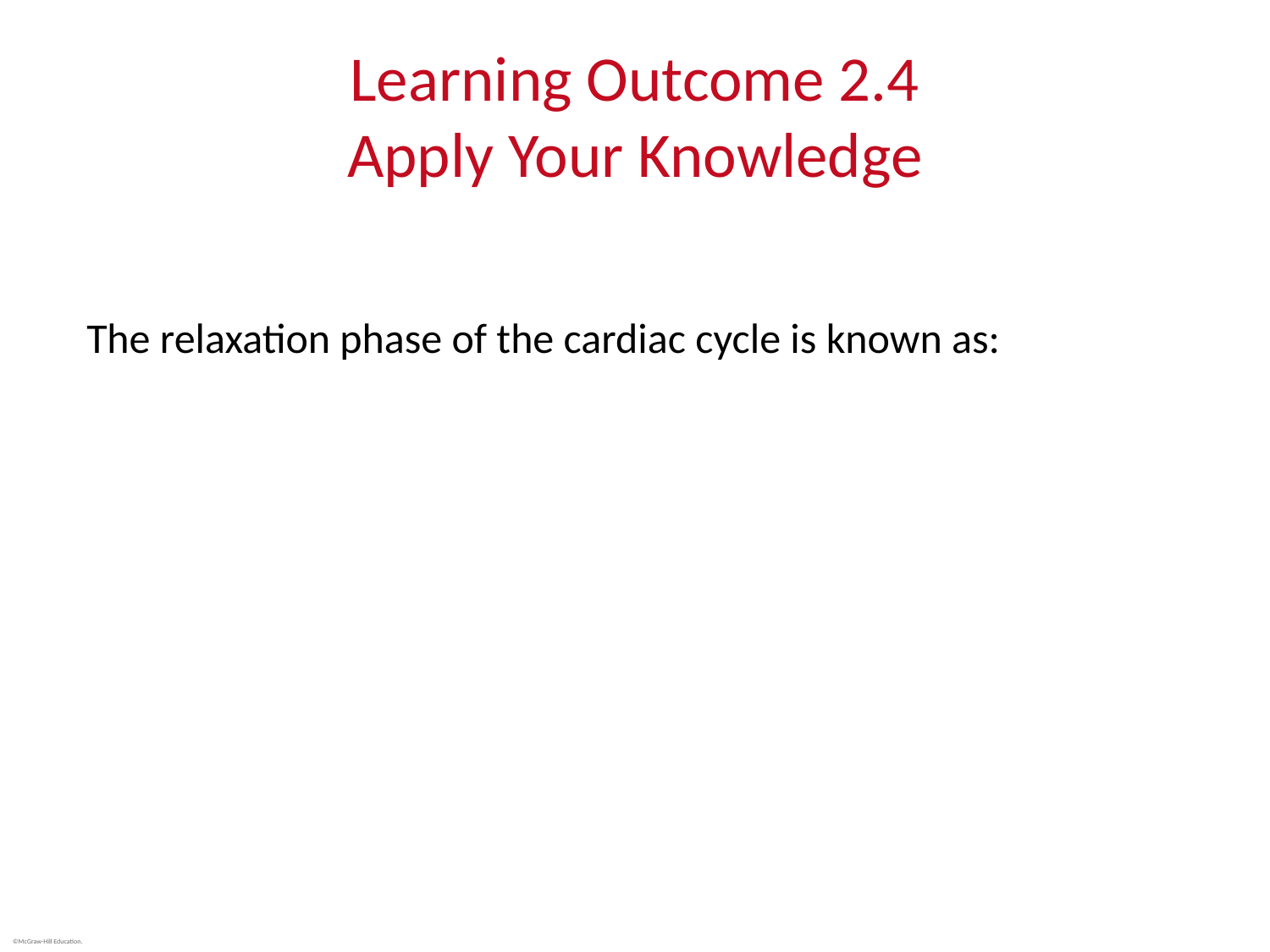

# Learning Outcome 2.4 Apply Your Knowledge
The relaxation phase of the cardiac cycle is known as: